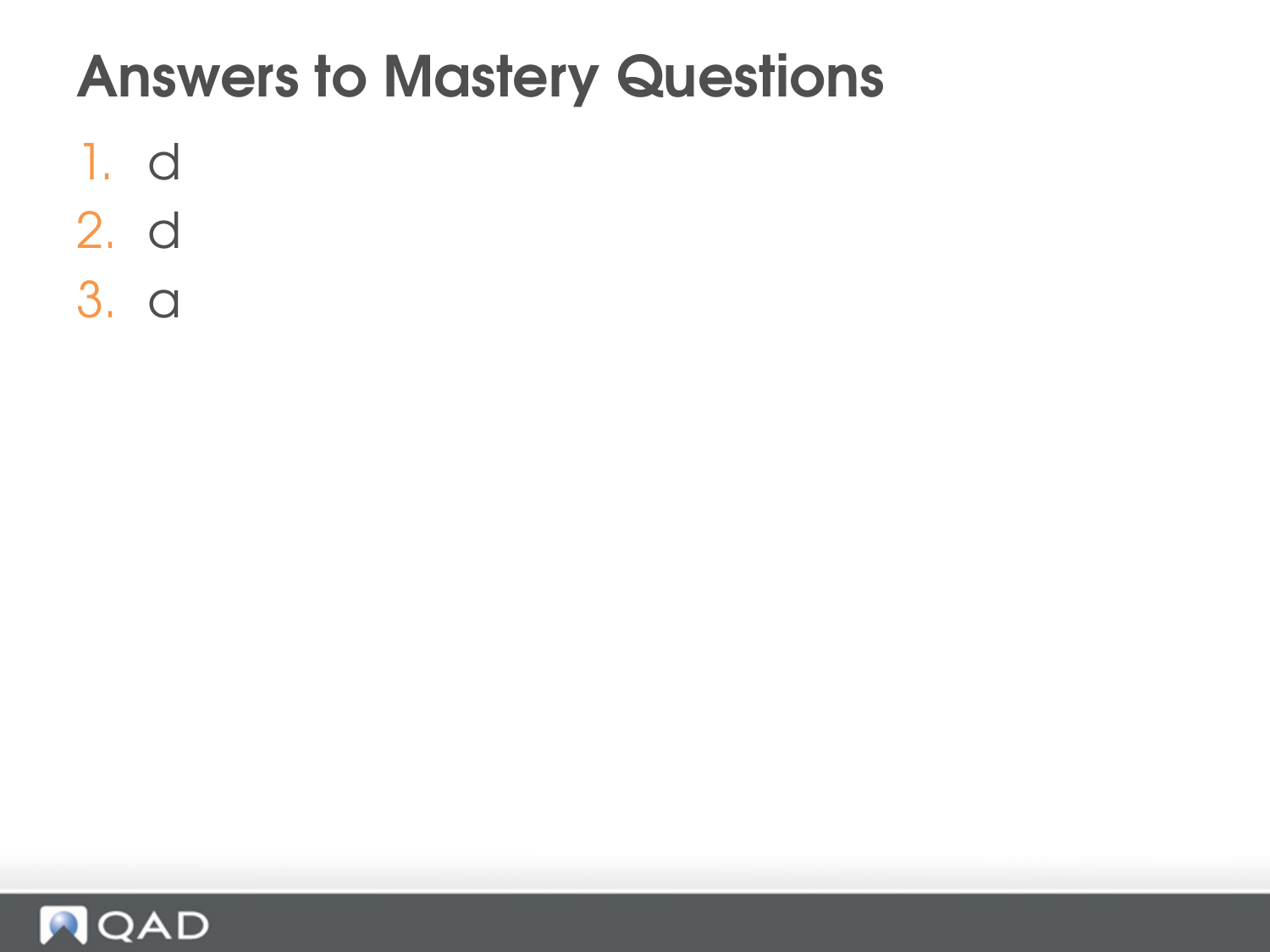

# Answers to Mastery Questions
d
d
a